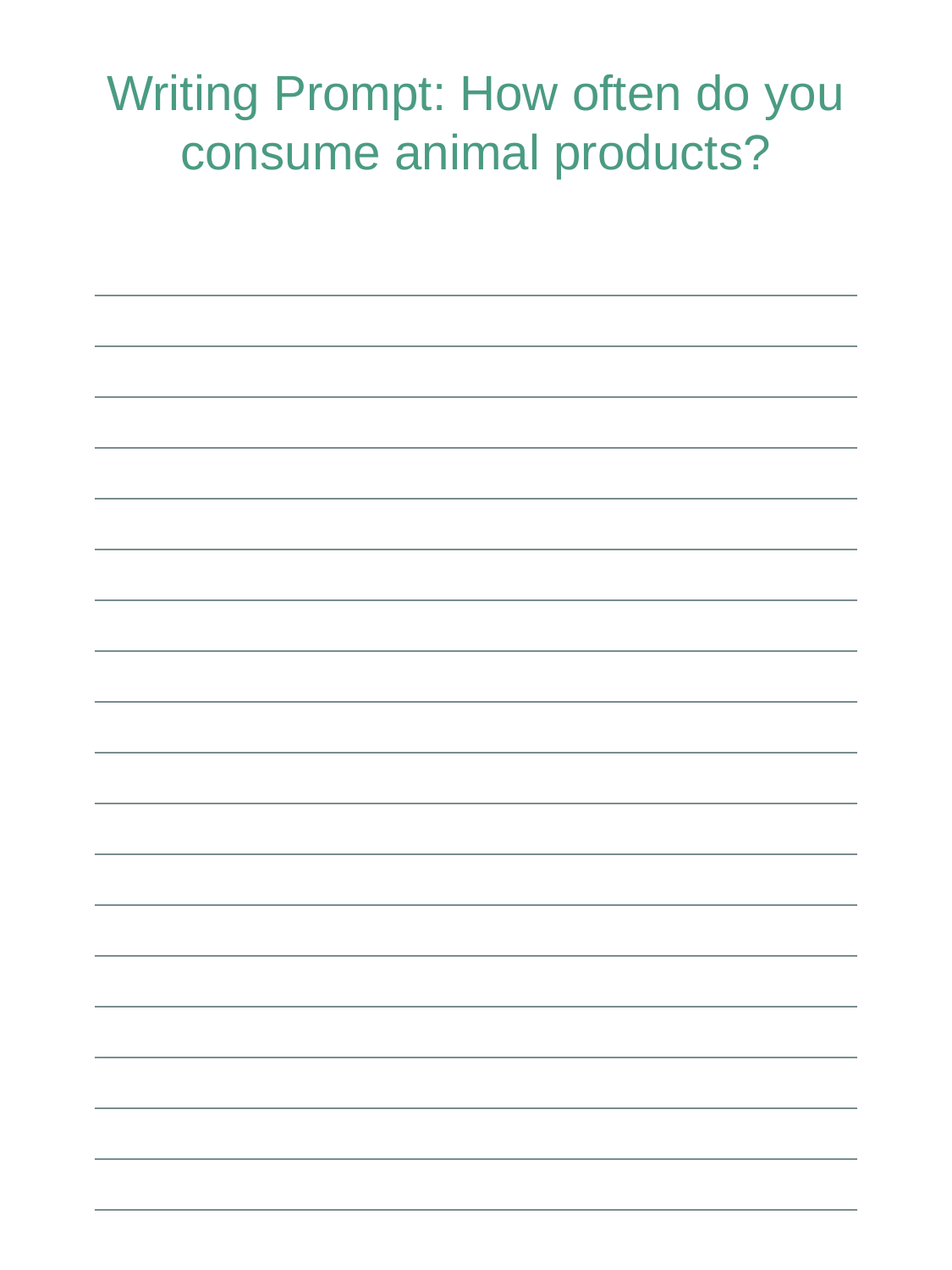

Writing Prompt: How often do you consume animal products?
|  |
| --- |
|  |
|  |
|  |
|  |
|  |
|  |
|  |
|  |
|  |
|  |
|  |
|  |
|  |
|  |
|  |
|  |
|  |